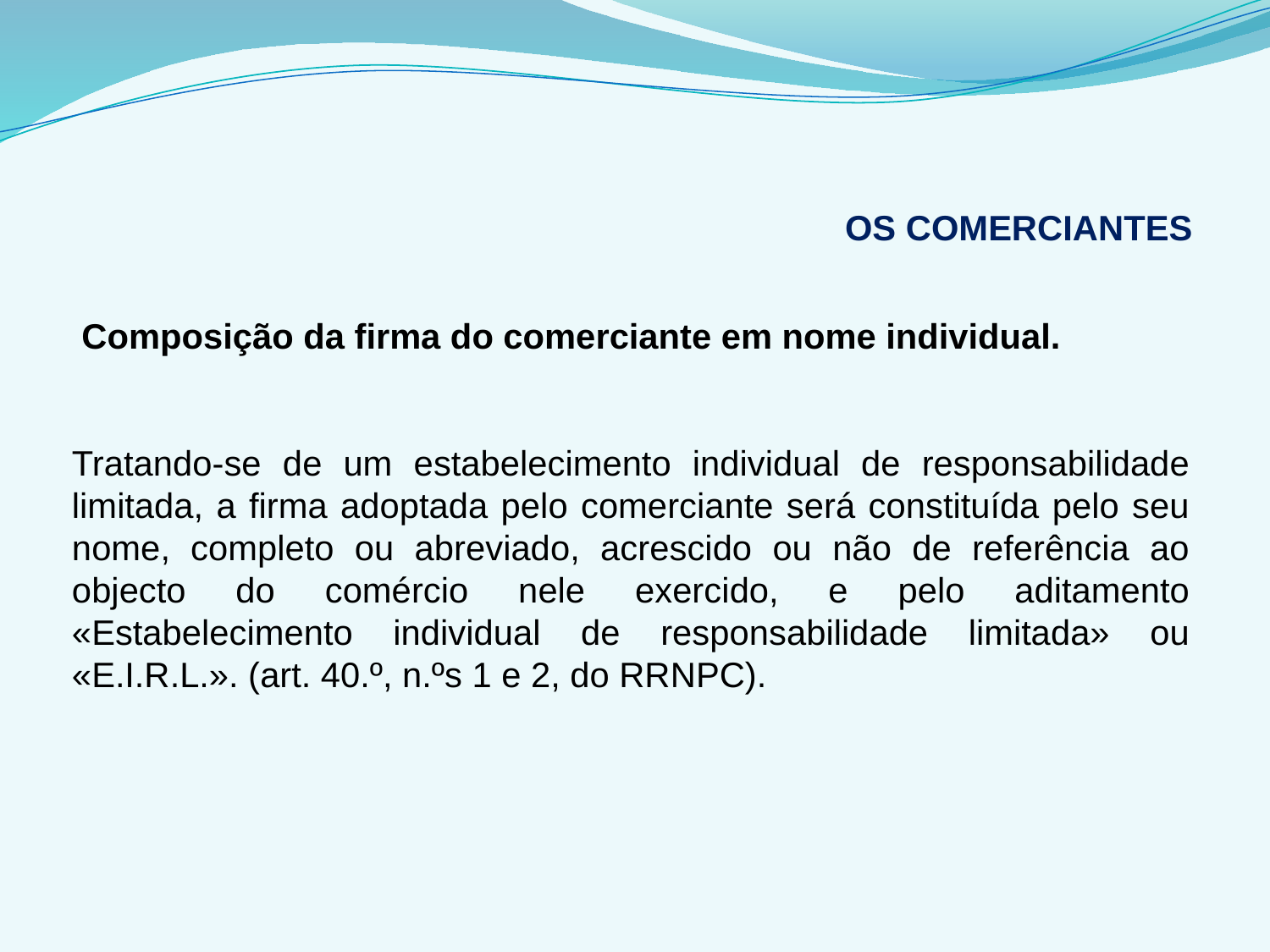

# OS COMERCIANTES
 Composição da firma do comerciante em nome individual.

Tratando-se de um estabelecimento individual de responsabilidade limitada, a firma adoptada pelo comerciante será constituída pelo seu nome, completo ou abreviado, acrescido ou não de referência ao objecto do comércio nele exercido, e pelo aditamento «Estabelecimento individual de responsabilidade limitada» ou «E.I.R.L.». (art. 40.º, n.ºs 1 e 2, do RRNPC).